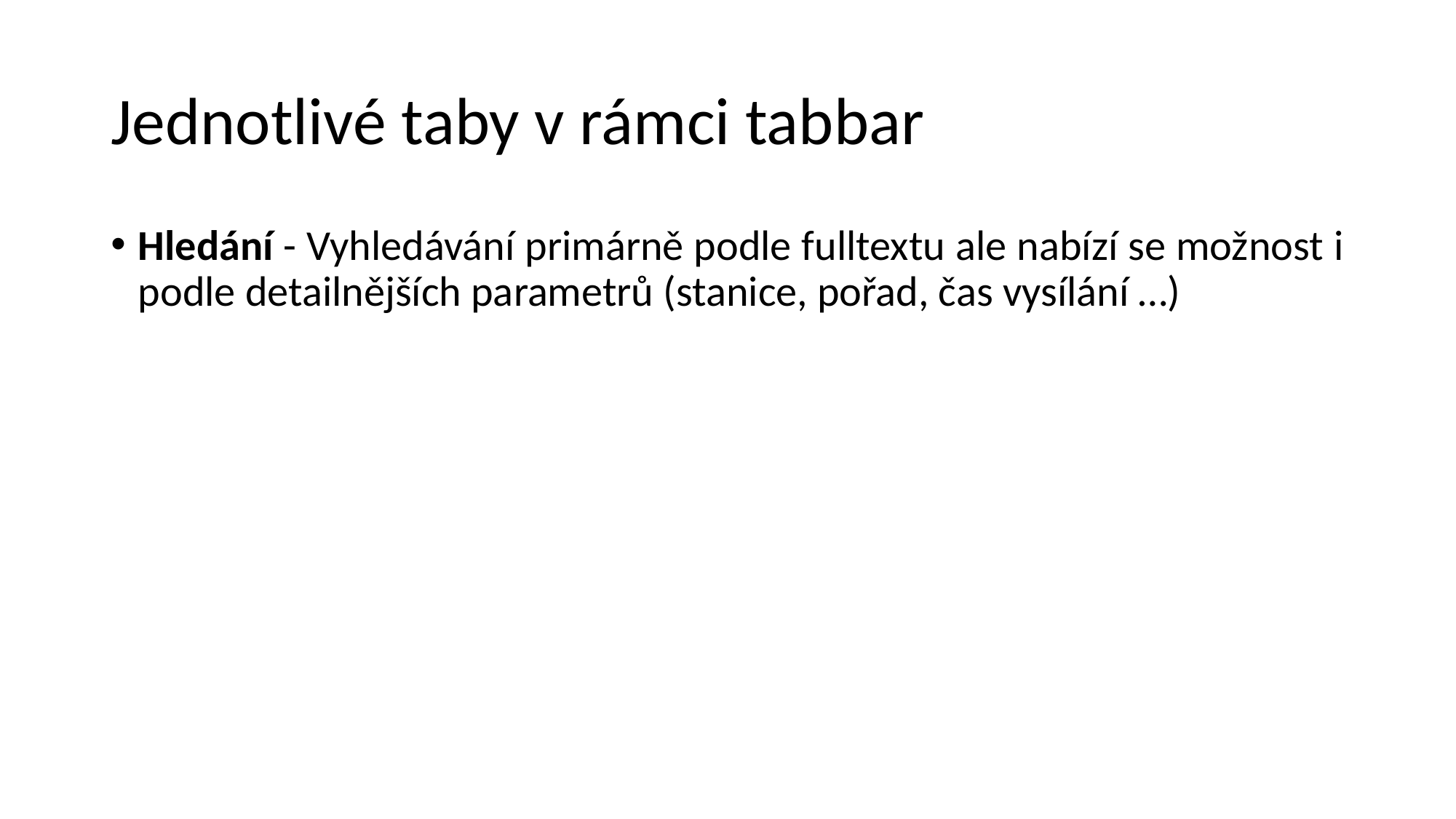

# Jednotlivé taby v rámci tabbar
Hledání - Vyhledávání primárně podle fulltextu ale nabízí se možnost i podle detailnějších parametrů (stanice, pořad, čas vysílání …)